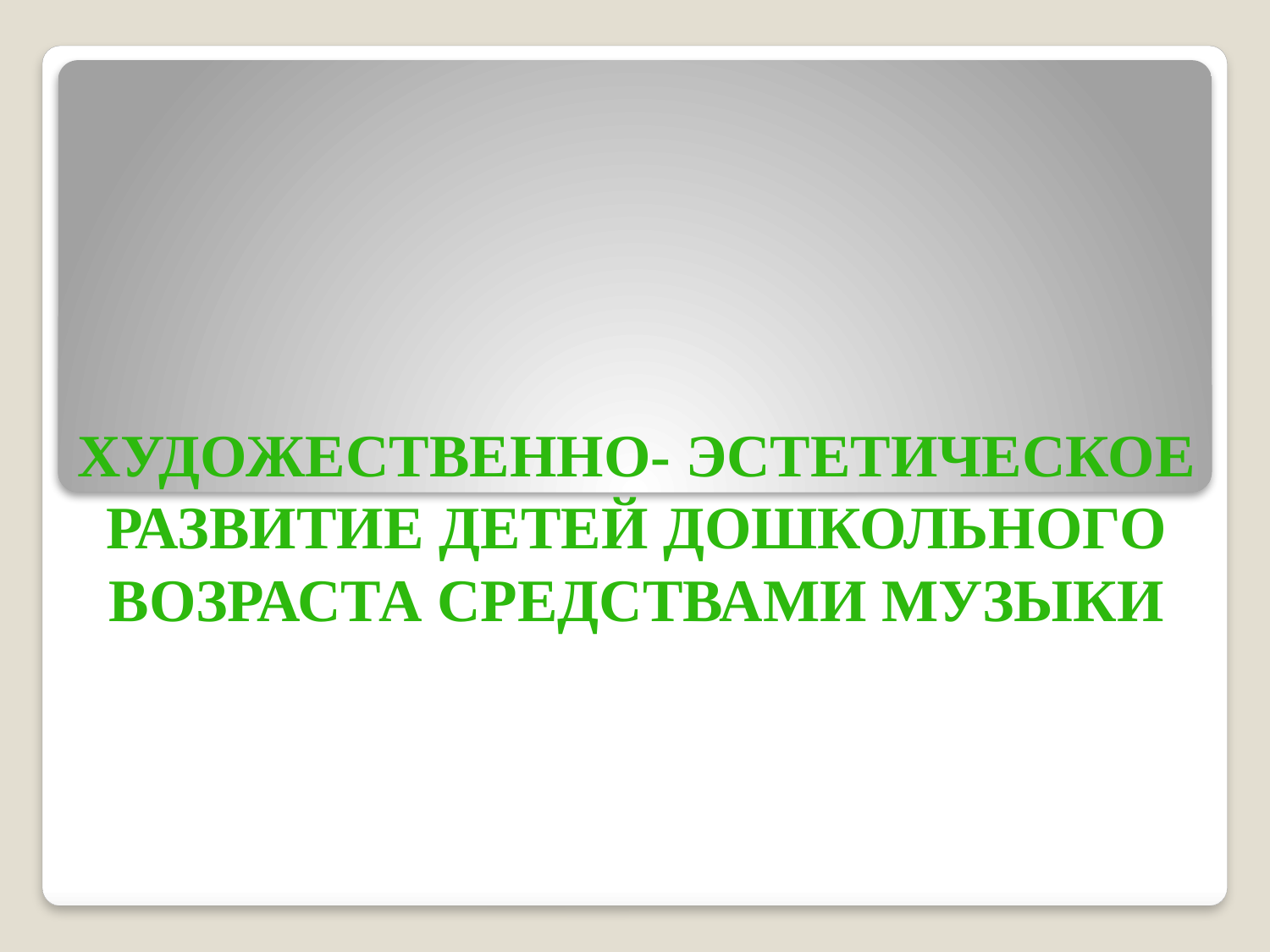

# Художественно- эстетическое развитие детей дошкольного возраста средствами музыки